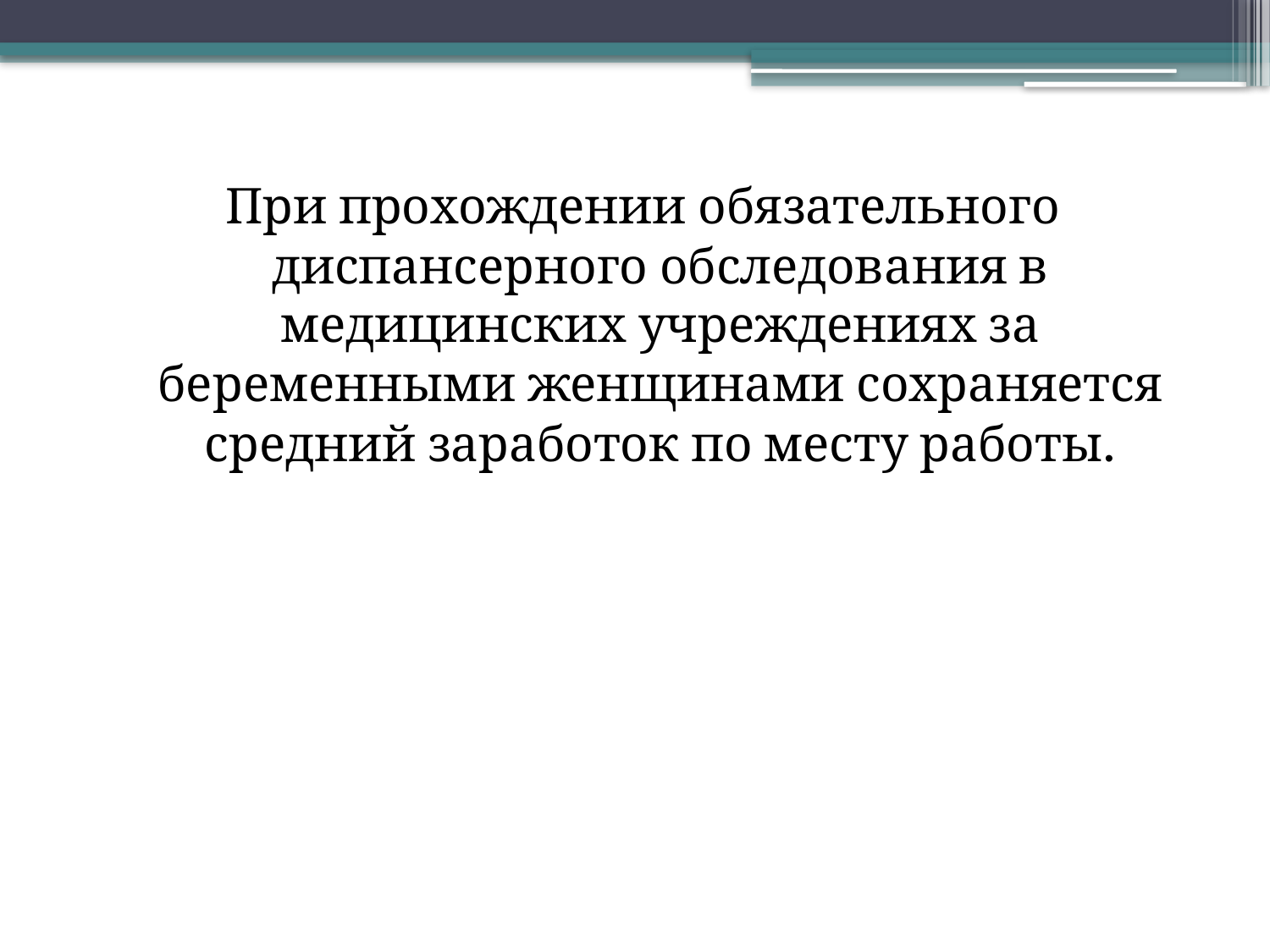

При прохождении обязательного диспансерного обследования в медицинских учреждениях за беременными женщинами сохраняется средний заработок по месту работы.